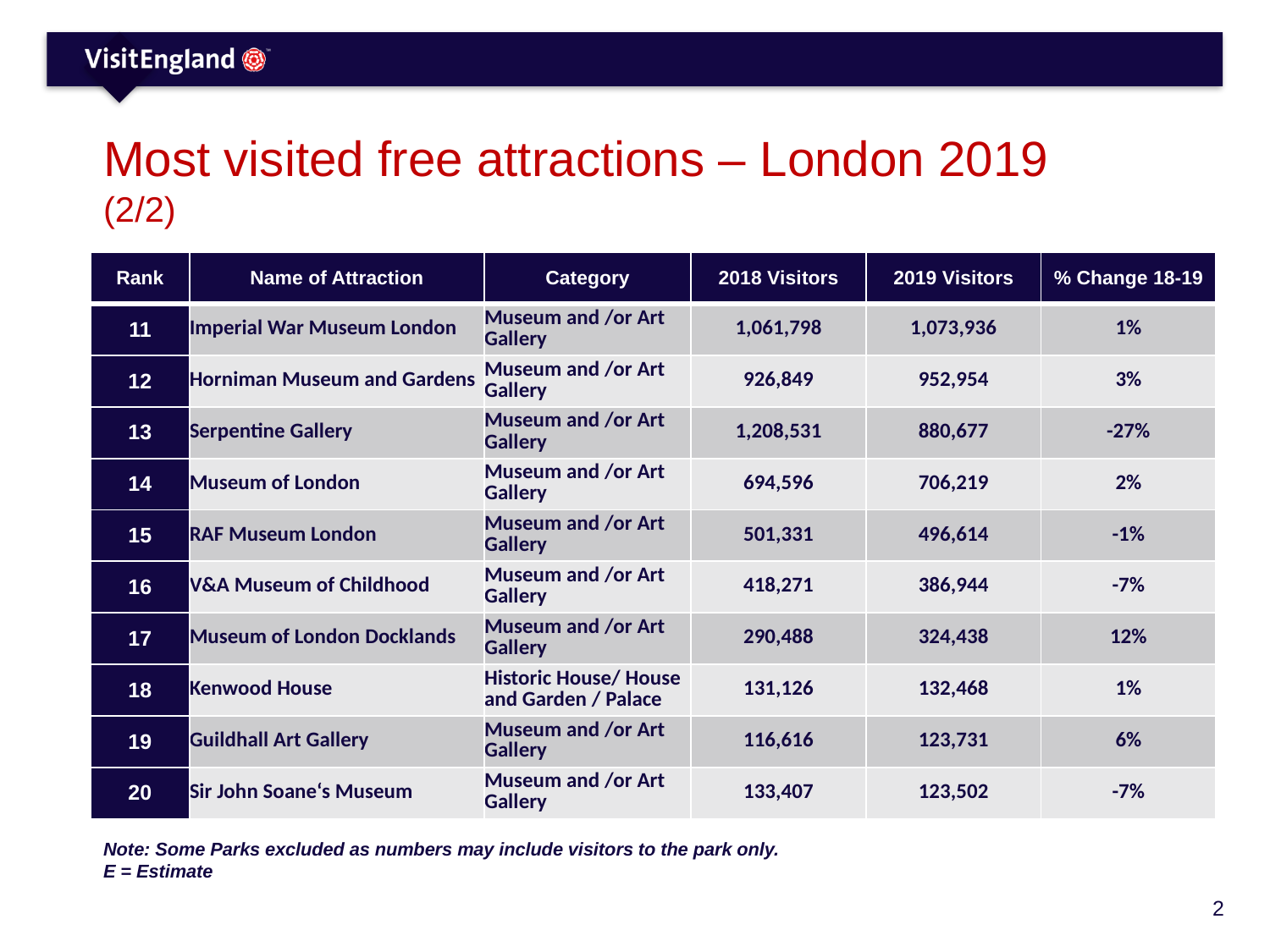

# Most visited free attractions – London 2019 (2/2)
| Rank | Name of Attraction | Category | 2018 Visitors | 2019 Visitors | % Change 18-19 |
| --- | --- | --- | --- | --- | --- |
| 11 | Imperial War Museum London | Museum and /or Art Gallery | 1,061,798 | 1,073,936 | 1% |
| 12 | Horniman Museum and Gardens | Museum and /or Art Gallery | 926,849 | 952,954 | 3% |
| 13 | Serpentine Gallery | Museum and /or Art Gallery | 1,208,531 | 880,677 | -27% |
| 14 | Museum of London | Museum and /or Art Gallery | 694,596 | 706,219 | 2% |
| 15 | RAF Museum London | Museum and /or Art Gallery | 501,331 | 496,614 | -1% |
| 16 | V&A Museum of Childhood | Museum and /or Art Gallery | 418,271 | 386,944 | -7% |
| 17 | Museum of London Docklands | Museum and /or Art Gallery | 290,488 | 324,438 | 12% |
| 18 | Kenwood House | Historic House/ House and Garden / Palace | 131,126 | 132,468 | 1% |
| 19 | Guildhall Art Gallery | Museum and /or Art Gallery | 116,616 | 123,731 | 6% |
| 20 | Sir John Soane‘s Museum | Museum and /or Art Gallery | 133,407 | 123,502 | -7% |
Note: Some Parks excluded as numbers may include visitors to the park only.
E = Estimate